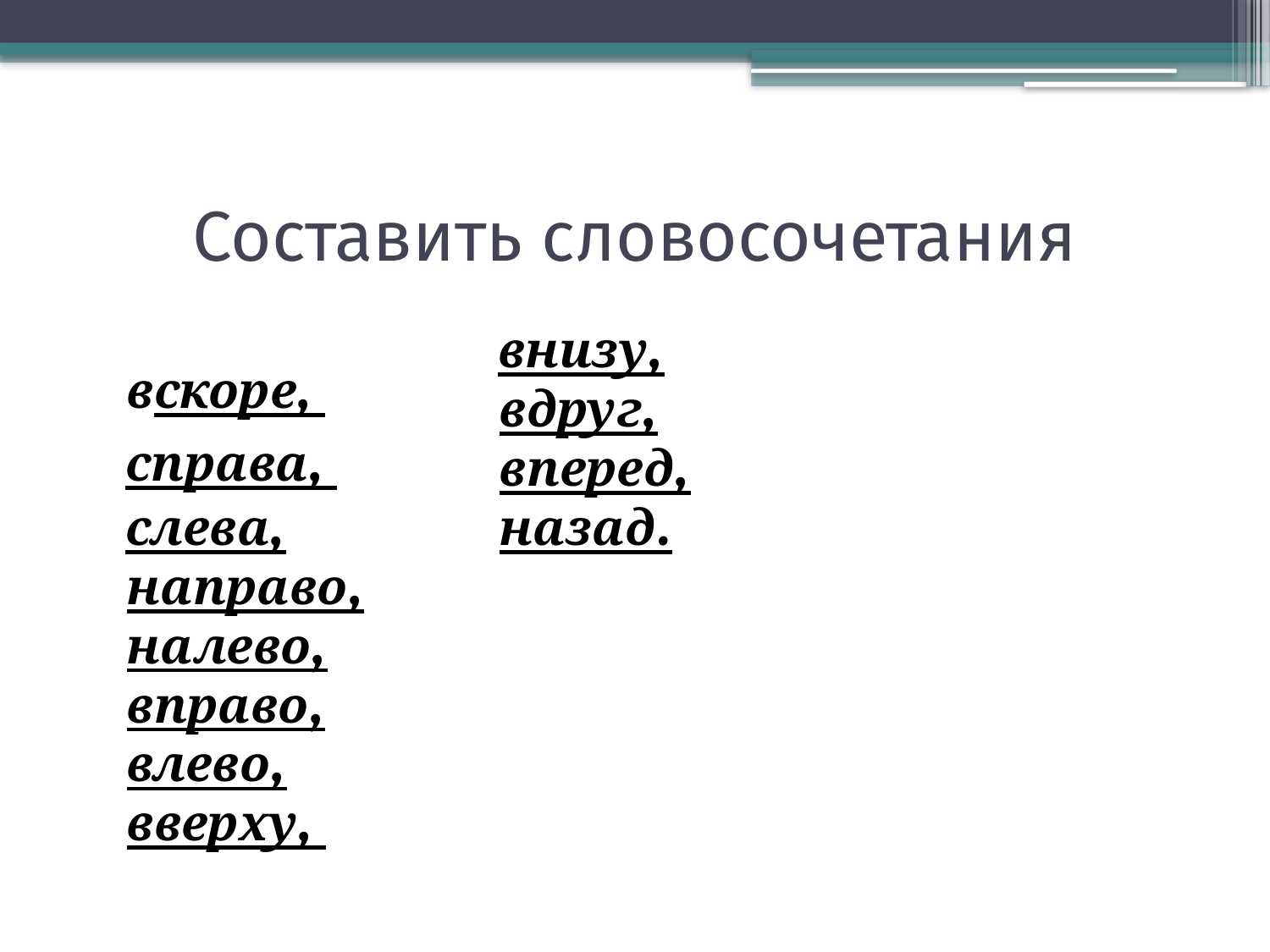

# Составить словосочетания
	вскоре,
справа,
слева, направо, налево, вправо, влево, вверху,
внизу, вдруг, вперед, назад.